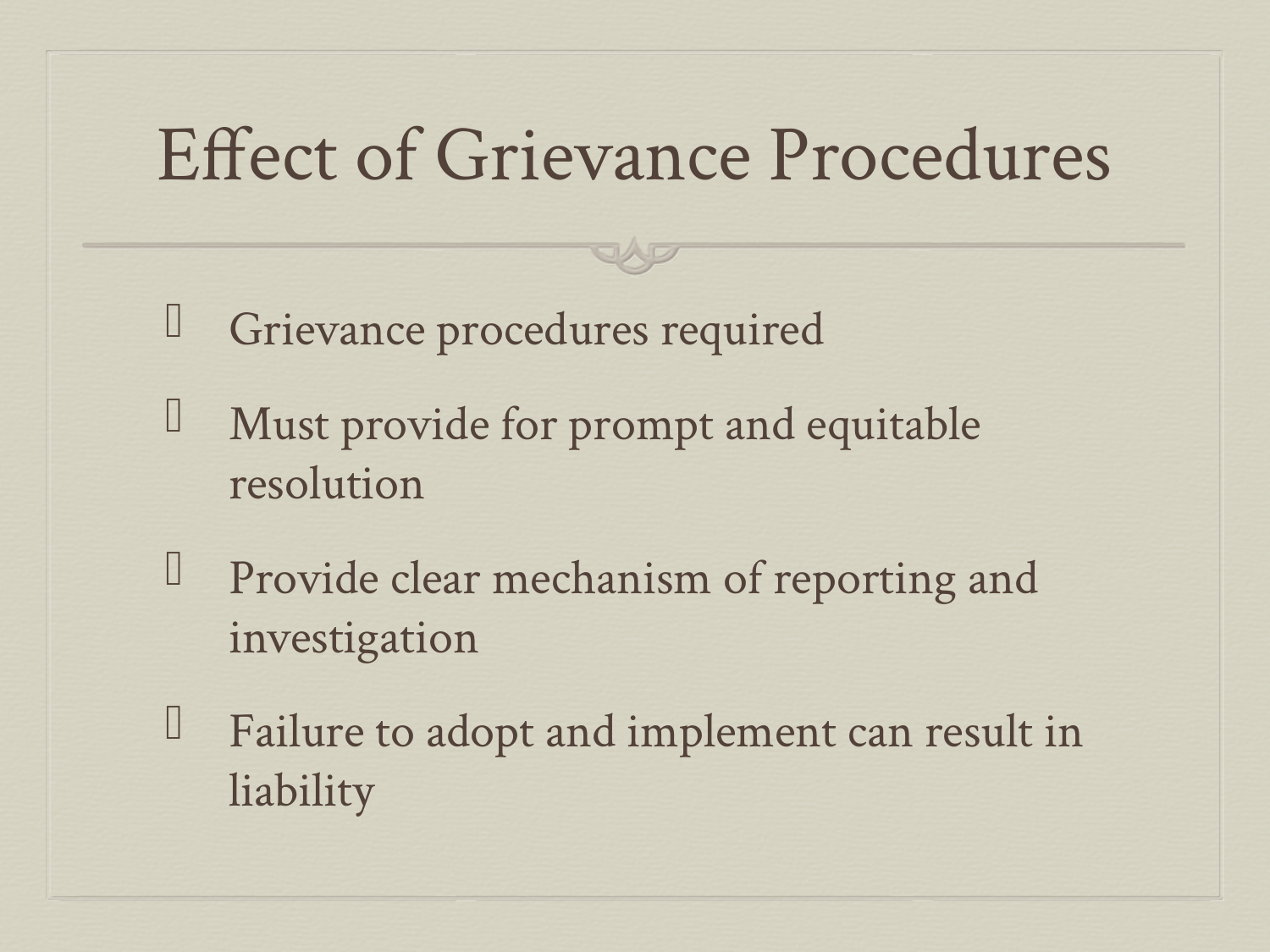

# Effect of Grievance Procedures
Grievance procedures required
Must provide for prompt and equitable resolution
Provide clear mechanism of reporting and investigation
Failure to adopt and implement can result in liability